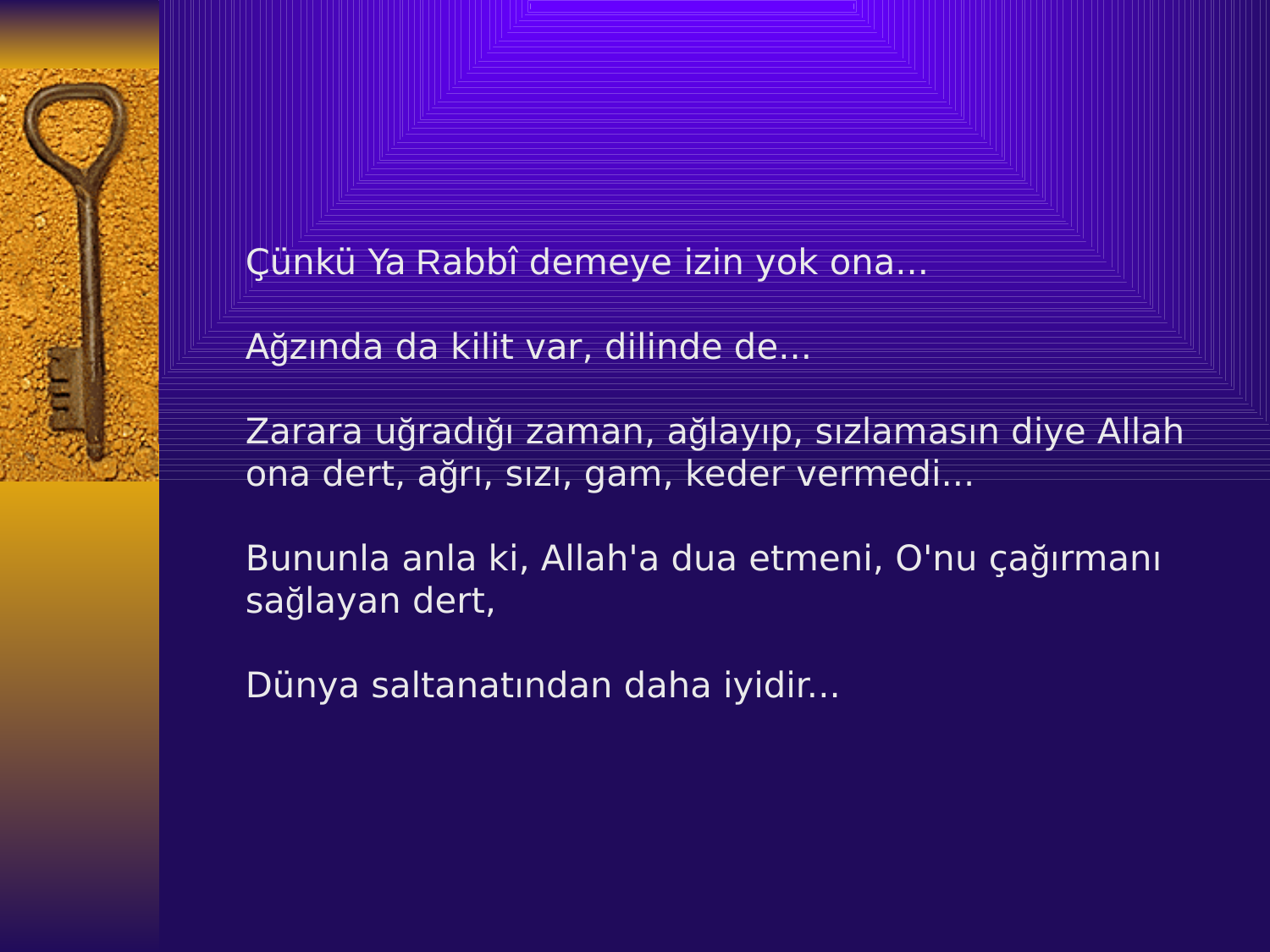

Çünkü Ya Rabbî demeye izin yok ona...
Ağzında da kilit var, dilinde de...
Zarara uğradığı zaman, ağlayıp, sızlamasın diye Allah ona dert, ağrı, sızı, gam, keder vermedi...
Bununla anla ki, Allah'a dua etmeni, O'nu çağırmanı sağlayan dert,
Dünya saltanatından daha iyidir...